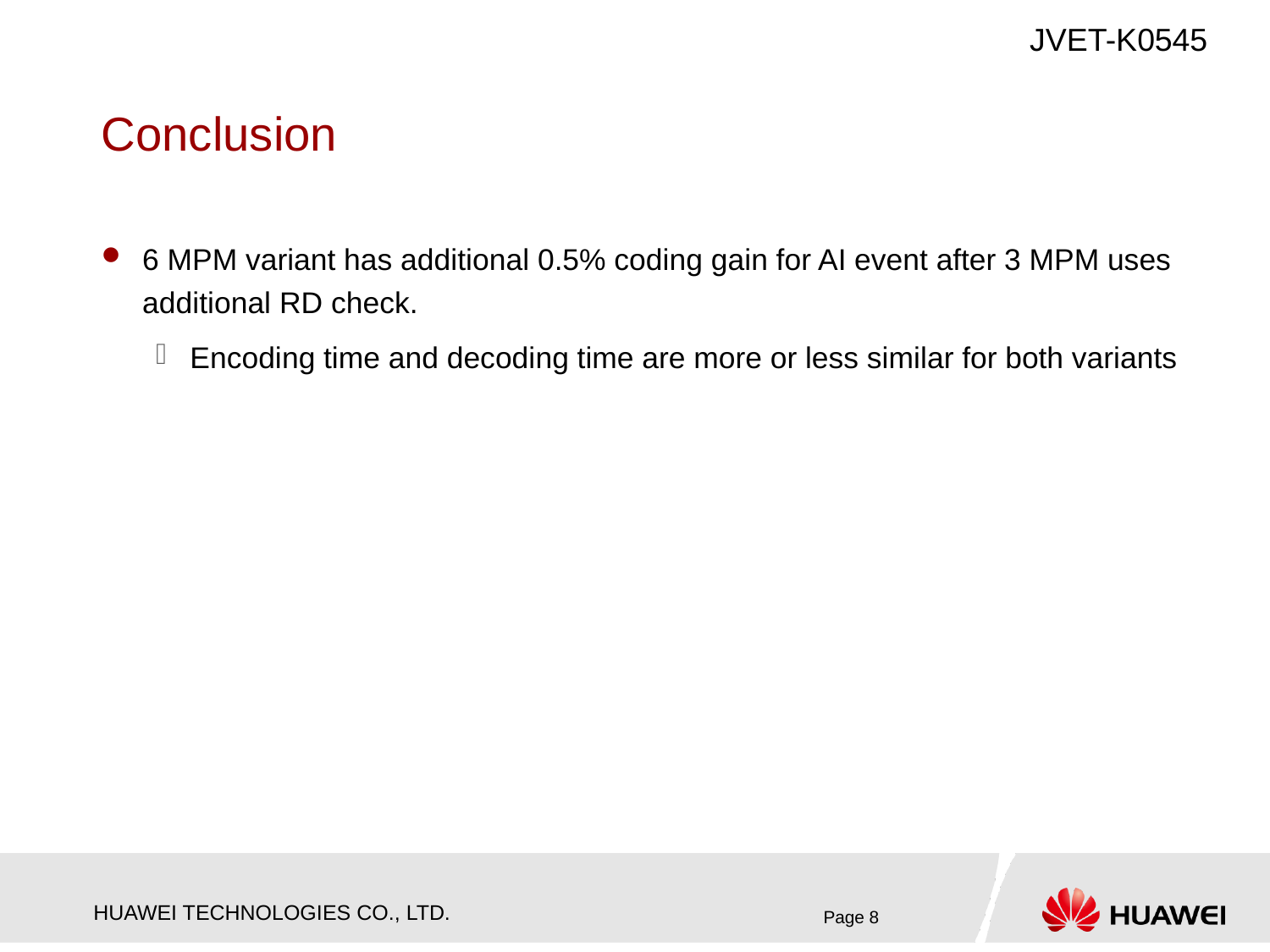

# Conclusion
6 MPM variant has additional 0.5% coding gain for AI event after 3 MPM uses additional RD check.
Encoding time and decoding time are more or less similar for both variants

Page 8